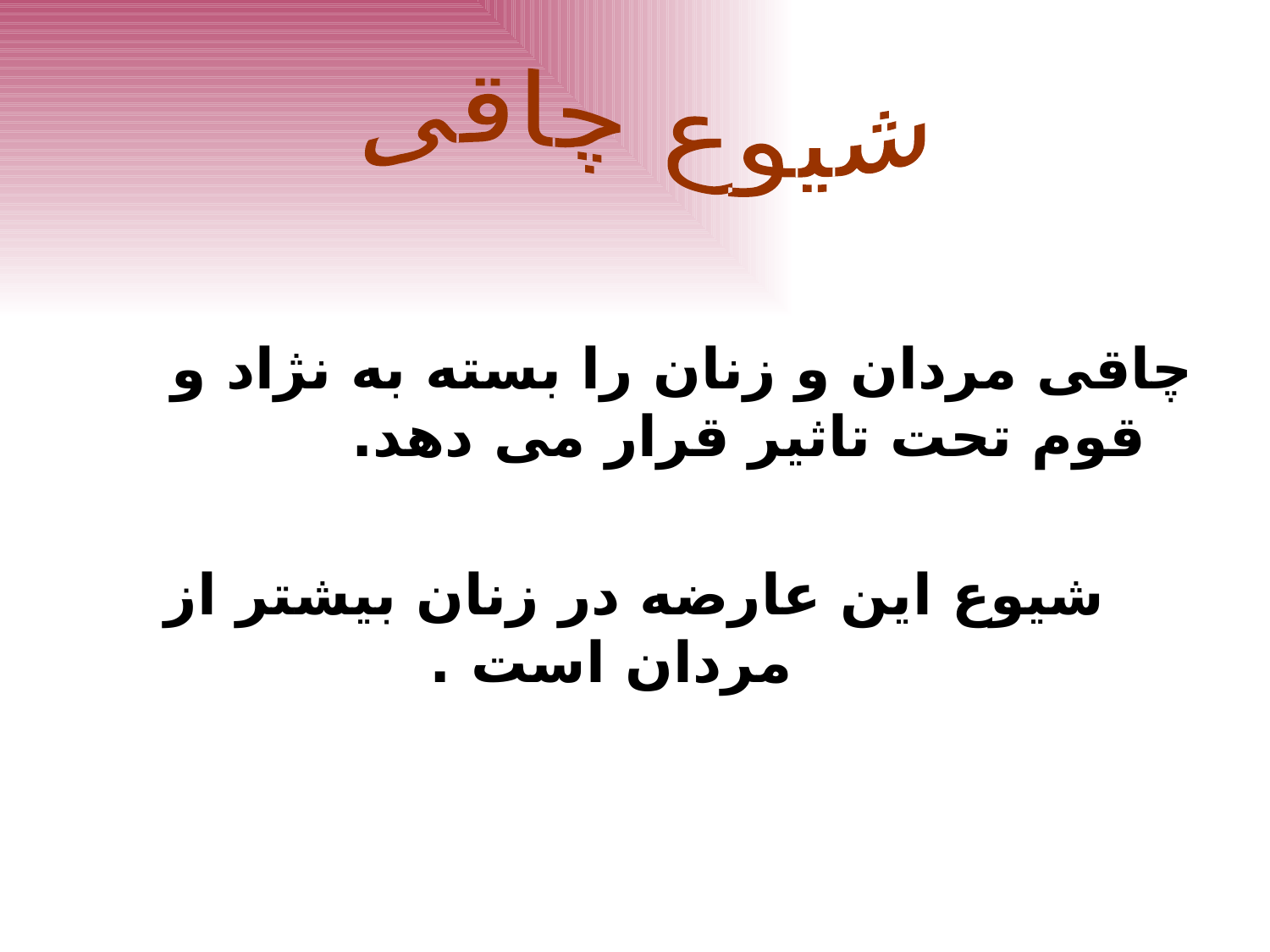

شیوع چاقی
چاقی مردان و زنان را بسته به نژاد و قوم تحت تاثیر قرار می دهد.

شیوع این عارضه در زنان بیشتر از مردان است .